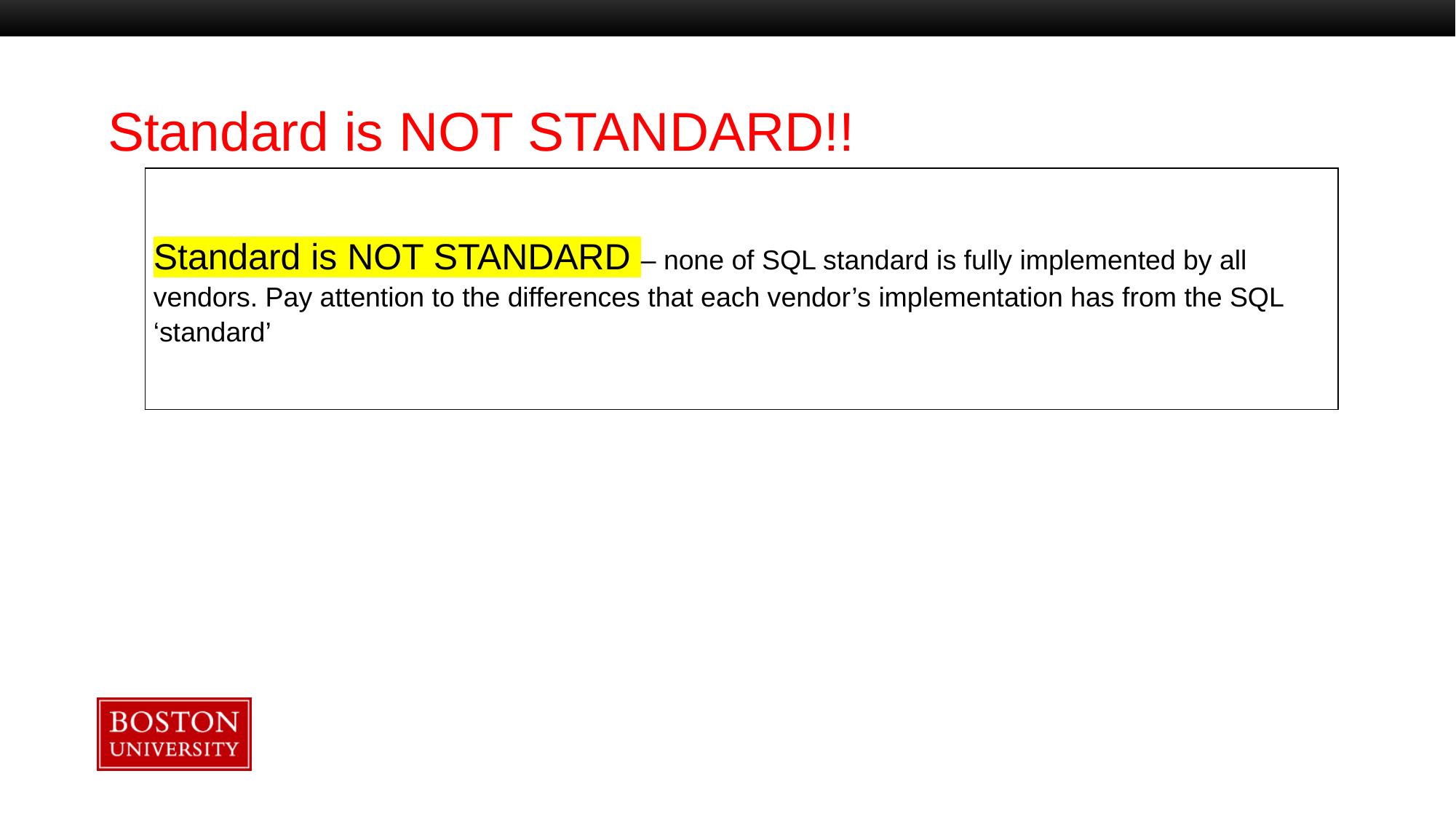

# Standard is NOT STANDARD!!
| Standard is NOT STANDARD – none of SQL standard is fully implemented by all vendors. Pay attention to the differences that each vendor’s implementation has from the SQL ‘standard’ |
| --- |